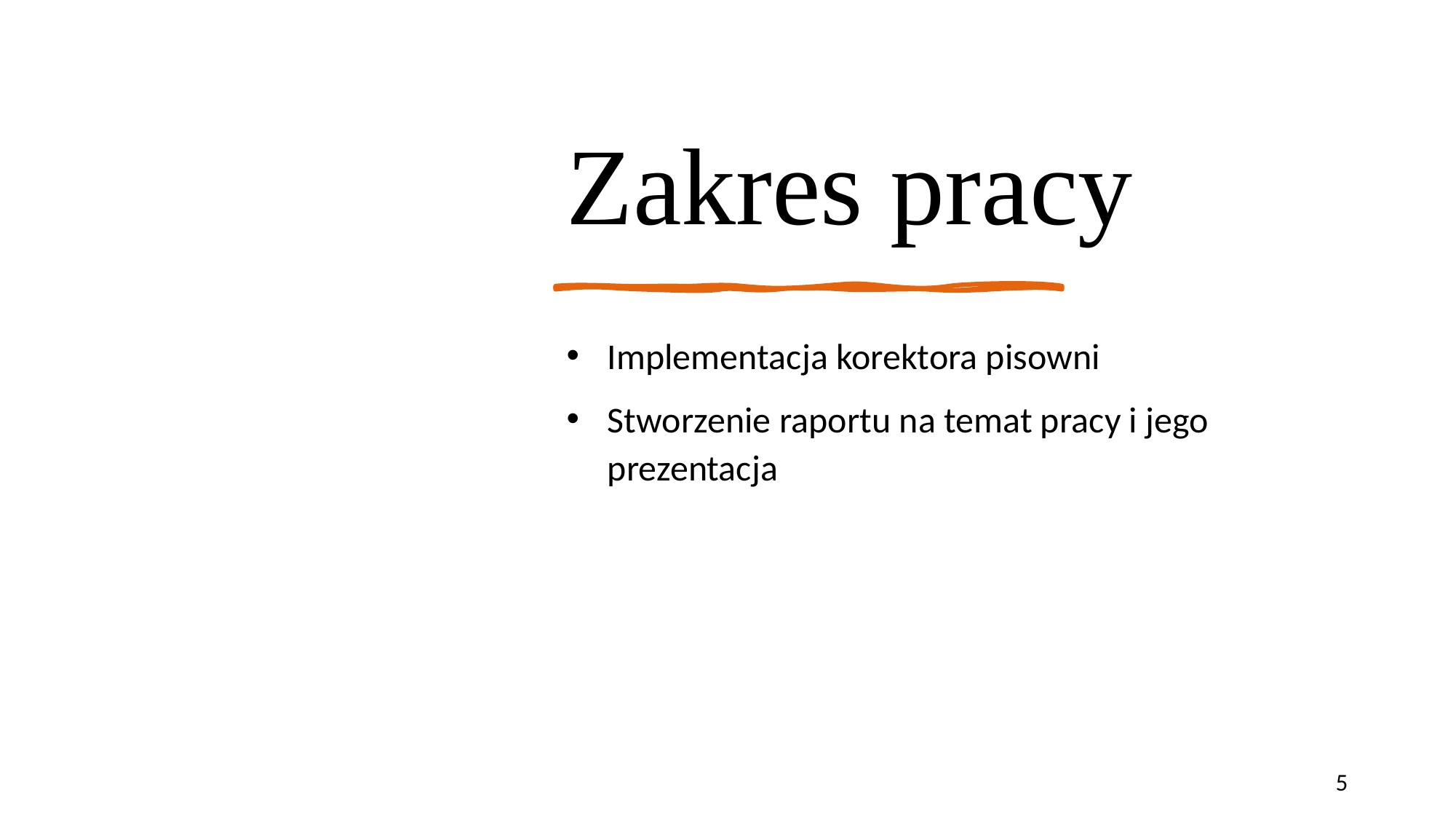

# Zakres pracy
Implementacja korektora pisowni
Stworzenie raportu na temat pracy i jego prezentacja
5